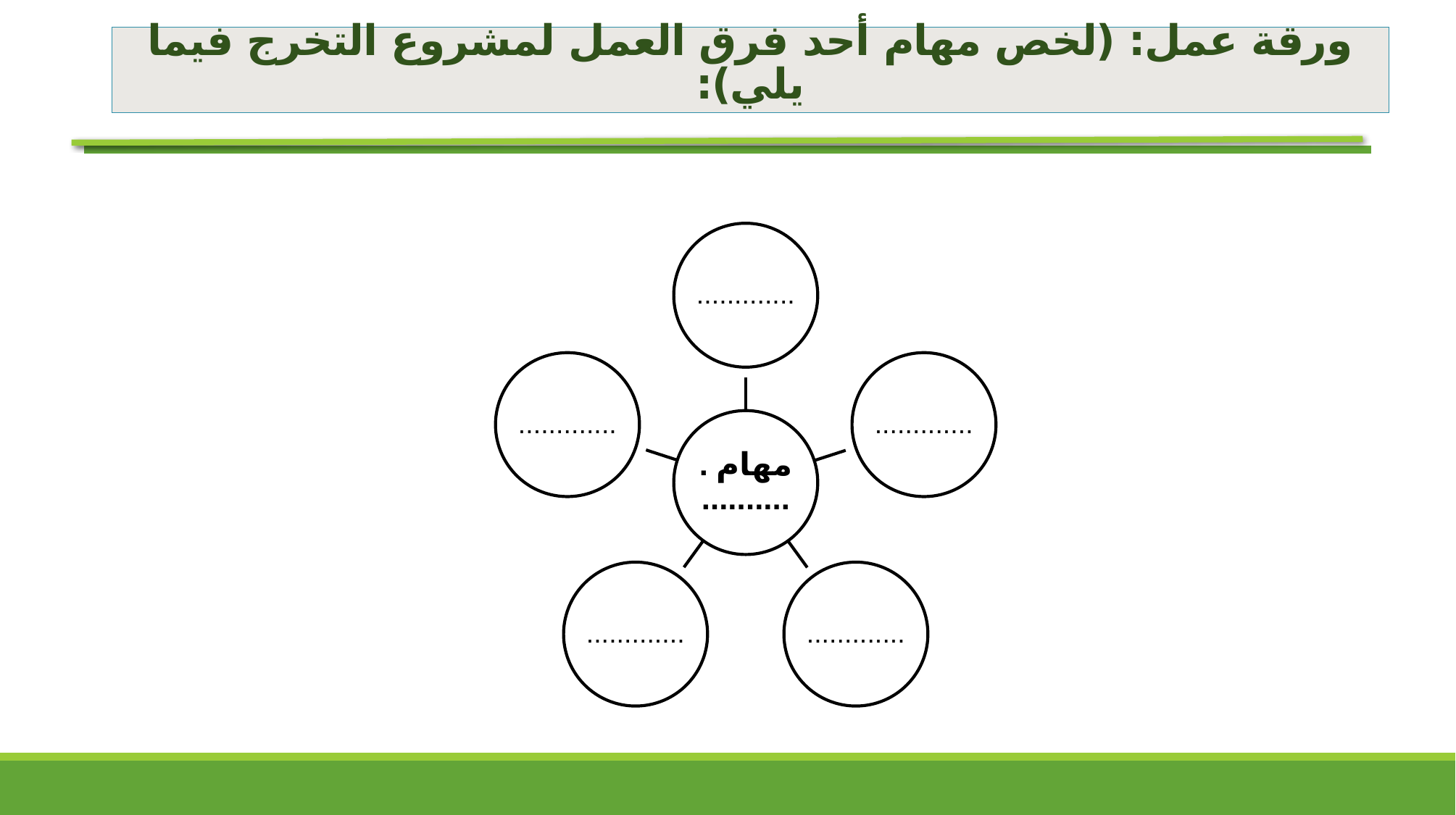

# ورقة عمل: (لخص مهام أحد فرق العمل لمشروع التخرج فيما يلي):
مهام ...........

.............

.............

.............

.............

.............